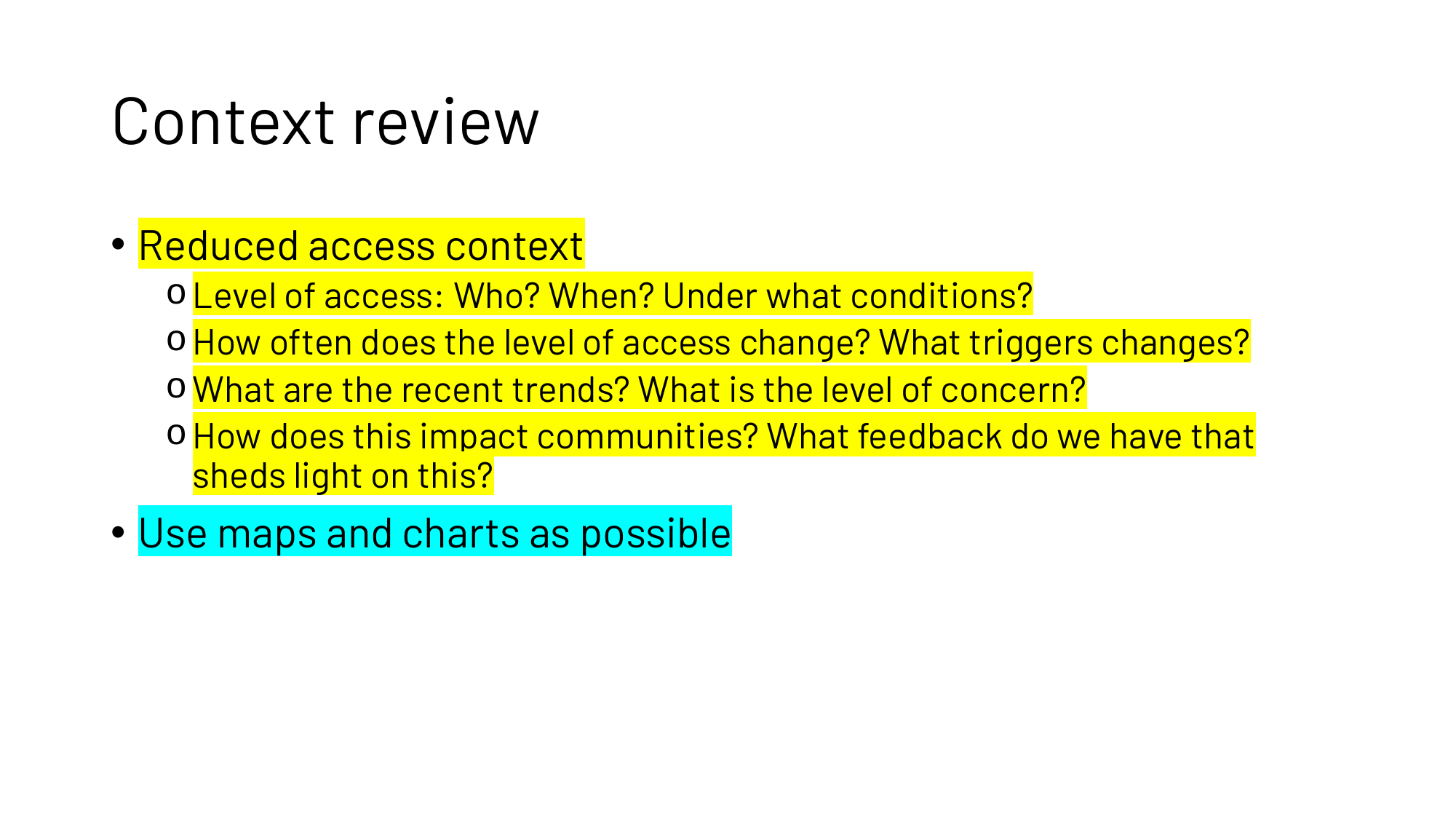

# Context review
Reduced access context
Level of access: Who? When? Under what conditions?
How often does the level of access change? What triggers changes?
What are the recent trends? What is the level of concern?
How does this impact communities? What feedback do we have that sheds light on this?
Use maps and charts as possible